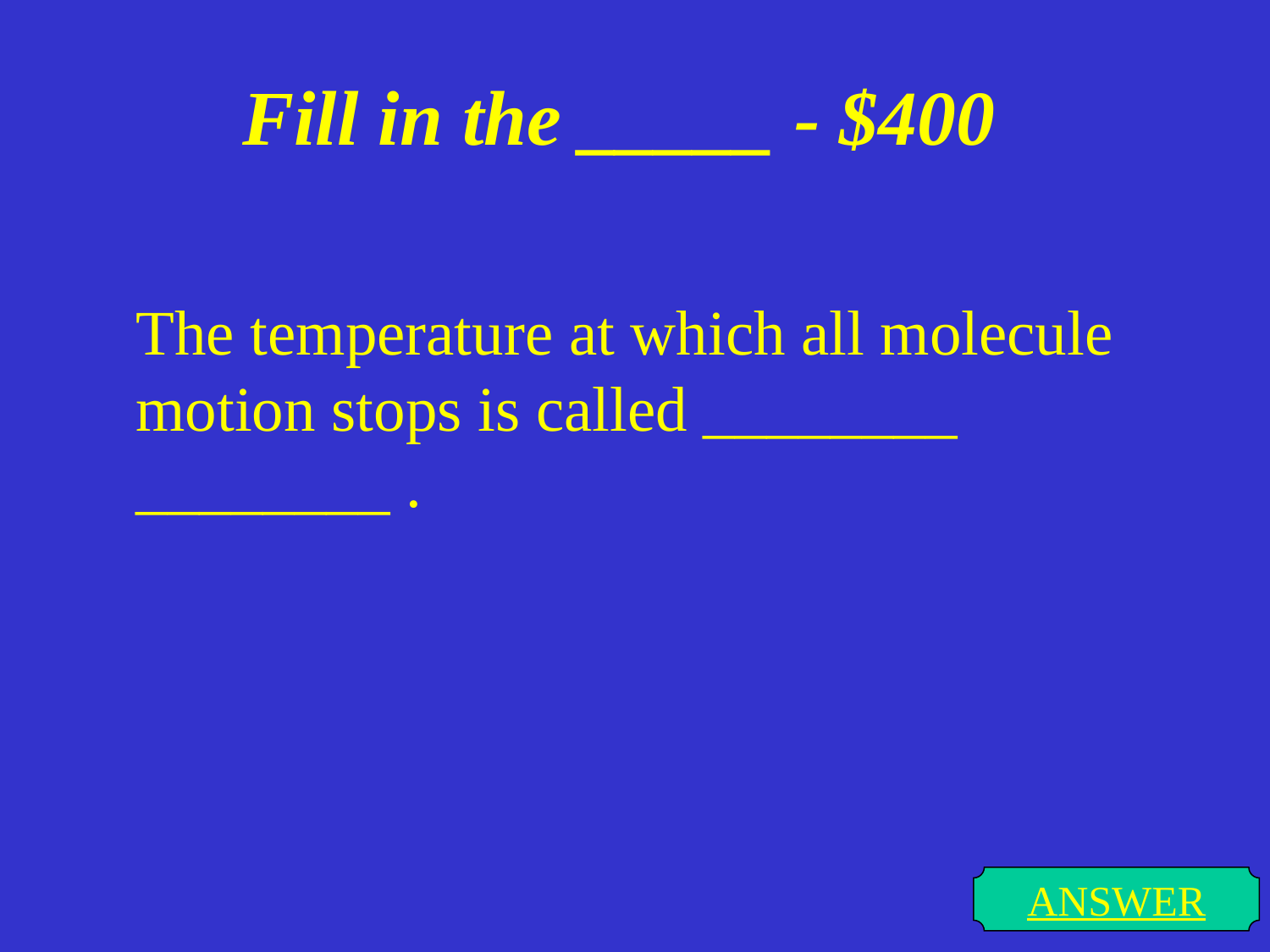

# Fill in the _____ - $400
The temperature at which all molecule motion stops is called ________ ________ .

ANSWER